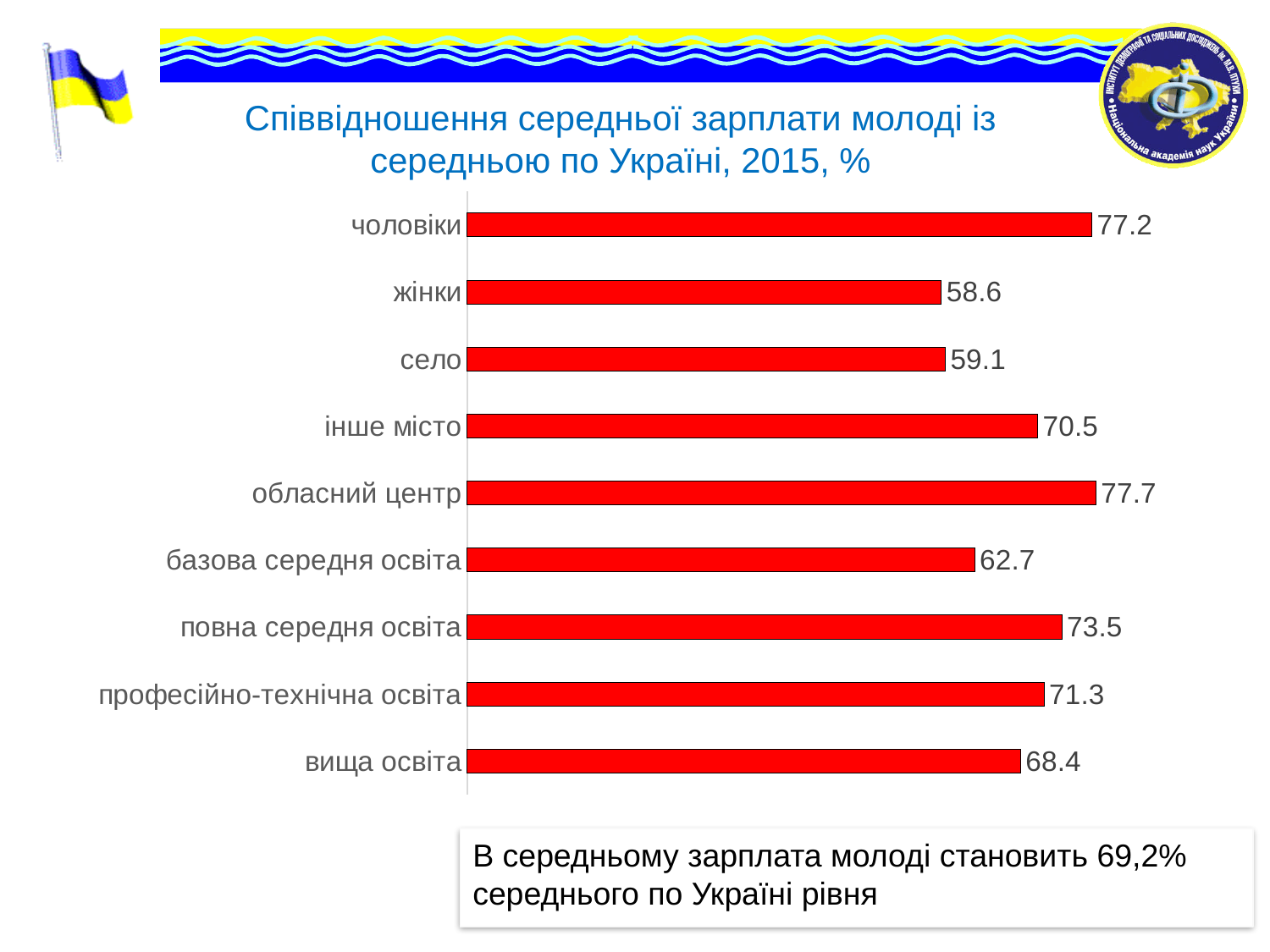

# Співвідношення середньої зарплати молоді із середньою по Україні, 2015, %

### Chart

| Category | Ряд 1 |
|---|---|
| вища освіта | 68.4 |
| професійно-технічна освіта | 71.3 |
| повна середня освіта | 73.5 |
| базова середня освіта | 62.7 |
| обласний центр | 77.7 |
| інше місто | 70.5 |
| село | 59.1 |
| жінки | 58.6 |
| чоловіки | 77.2 |
В середньому зарплата молоді становить 69,2% середнього по Україні рівня